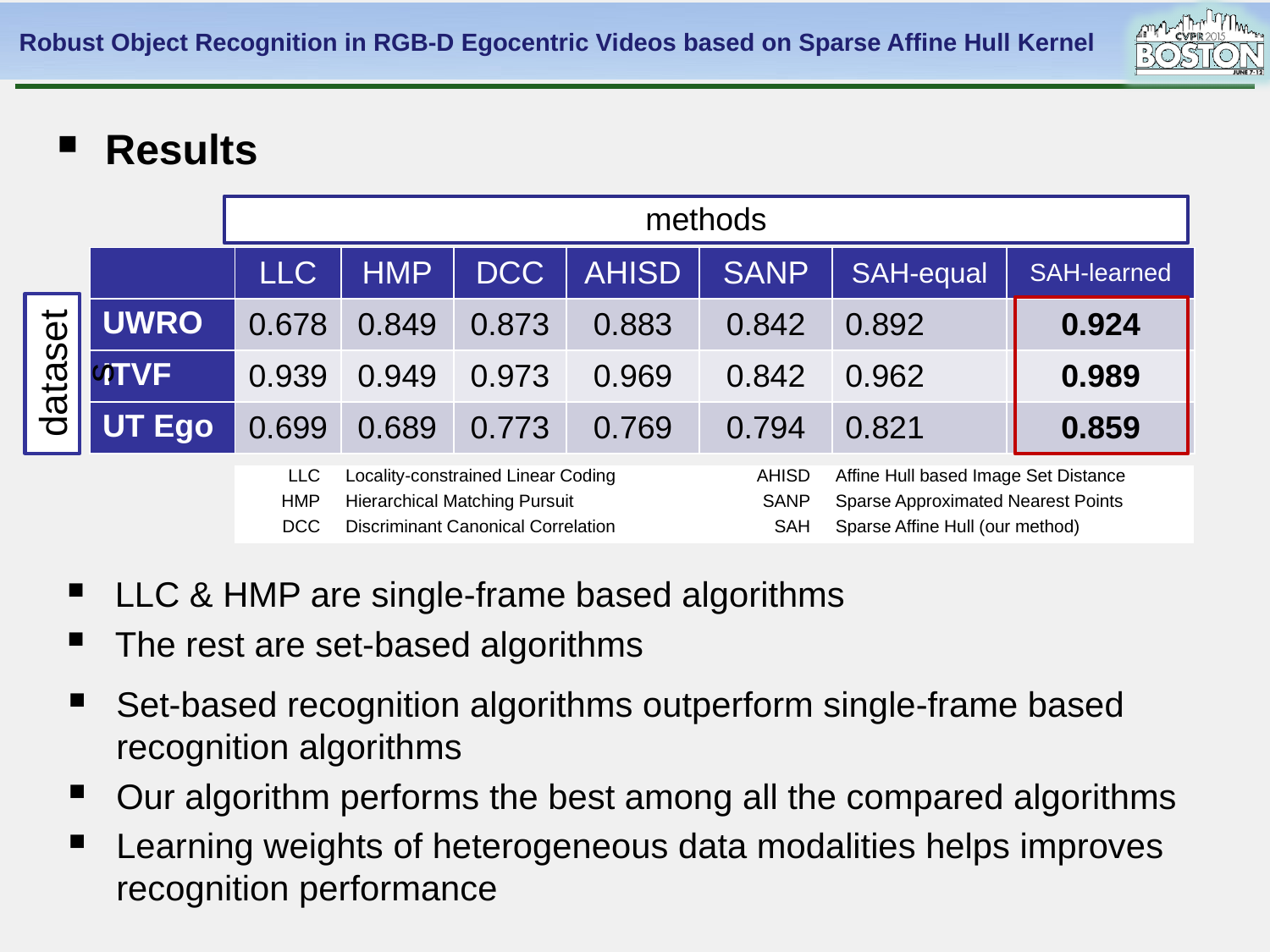

# Robust Object Recognition in RGB-D Egocentric Videos based on Sparse Affine Hull Kernel
Results
methods
|  | LLC | HMP | DCC | AHISD | SANP | SAH-equal | SAH-learned |
| --- | --- | --- | --- | --- | --- | --- | --- |
| UWRO | 0.678 | 0.849 | 0.873 | 0.883 | 0.842 | 0.892 | 0.924 |
| ITVF | 0.939 | 0.949 | 0.973 | 0.969 | 0.842 | 0.962 | 0.989 |
| UT Ego | 0.699 | 0.689 | 0.773 | 0.769 | 0.794 | 0.821 | 0.859 |
datasets

| LLC | Locality-constrained Linear Coding | AHISD | Affine Hull based Image Set Distance |
| --- | --- | --- | --- |
| HMP | Hierarchical Matching Pursuit | SANP | Sparse Approximated Nearest Points |
| DCC | Discriminant Canonical Correlation | SAH | Sparse Affine Hull (our method) |
LLC & HMP are single-frame based algorithms
The rest are set-based algorithms
Set-based recognition algorithms outperform single-frame based recognition algorithms
Our algorithm performs the best among all the compared algorithms
Learning weights of heterogeneous data modalities helps improves recognition performance